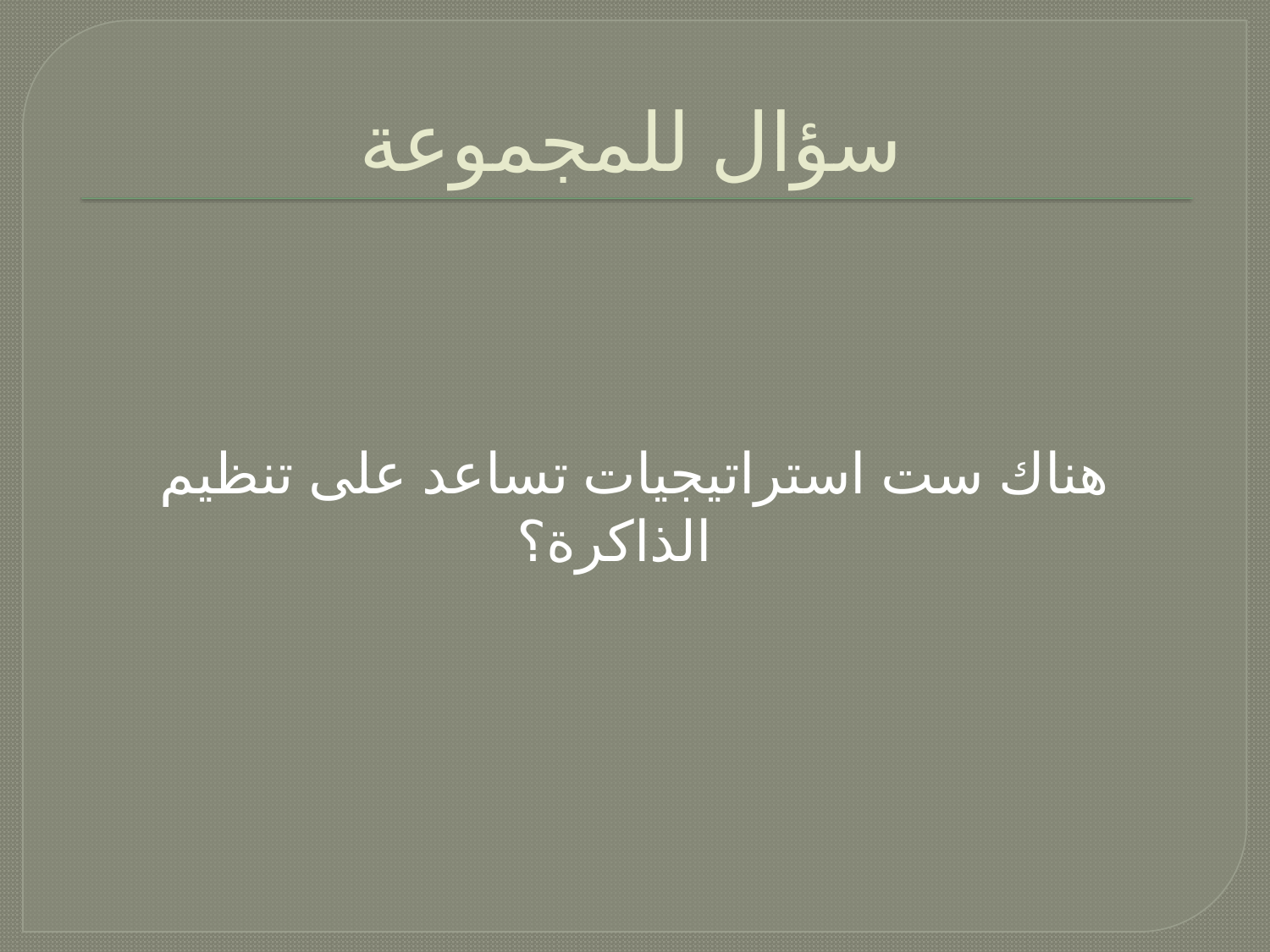

# سؤال للمجموعة

هناك ست استراتيجيات تساعد على تنظيم الذاكرة؟